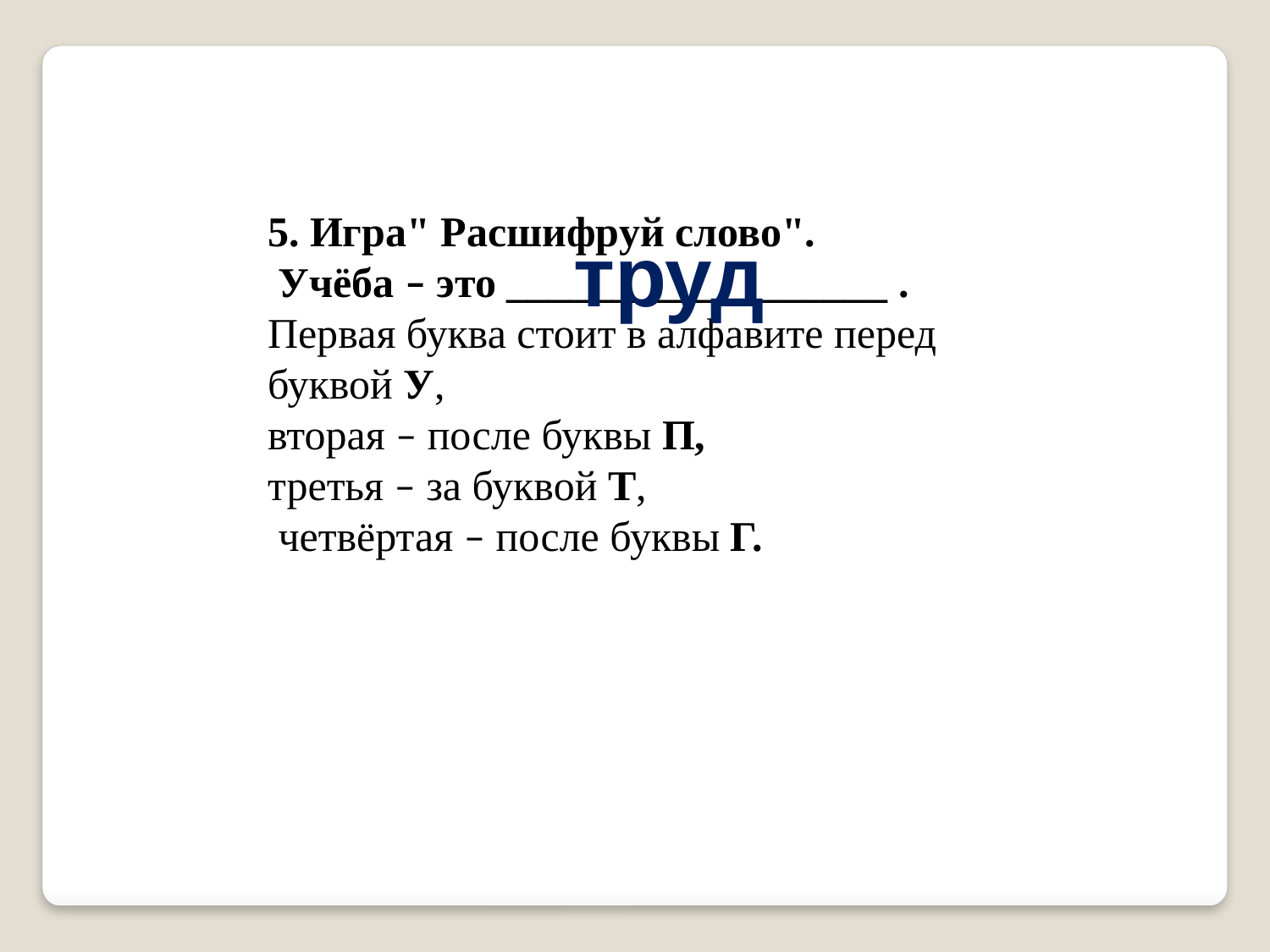

5. Игра" Расшифруй слово".
 Учёба – это __________________ .
Первая буква стоит в алфавите перед буквой У,
вторая – после буквы П,
третья – за буквой Т,
 четвёртая – после буквы Г.
труд